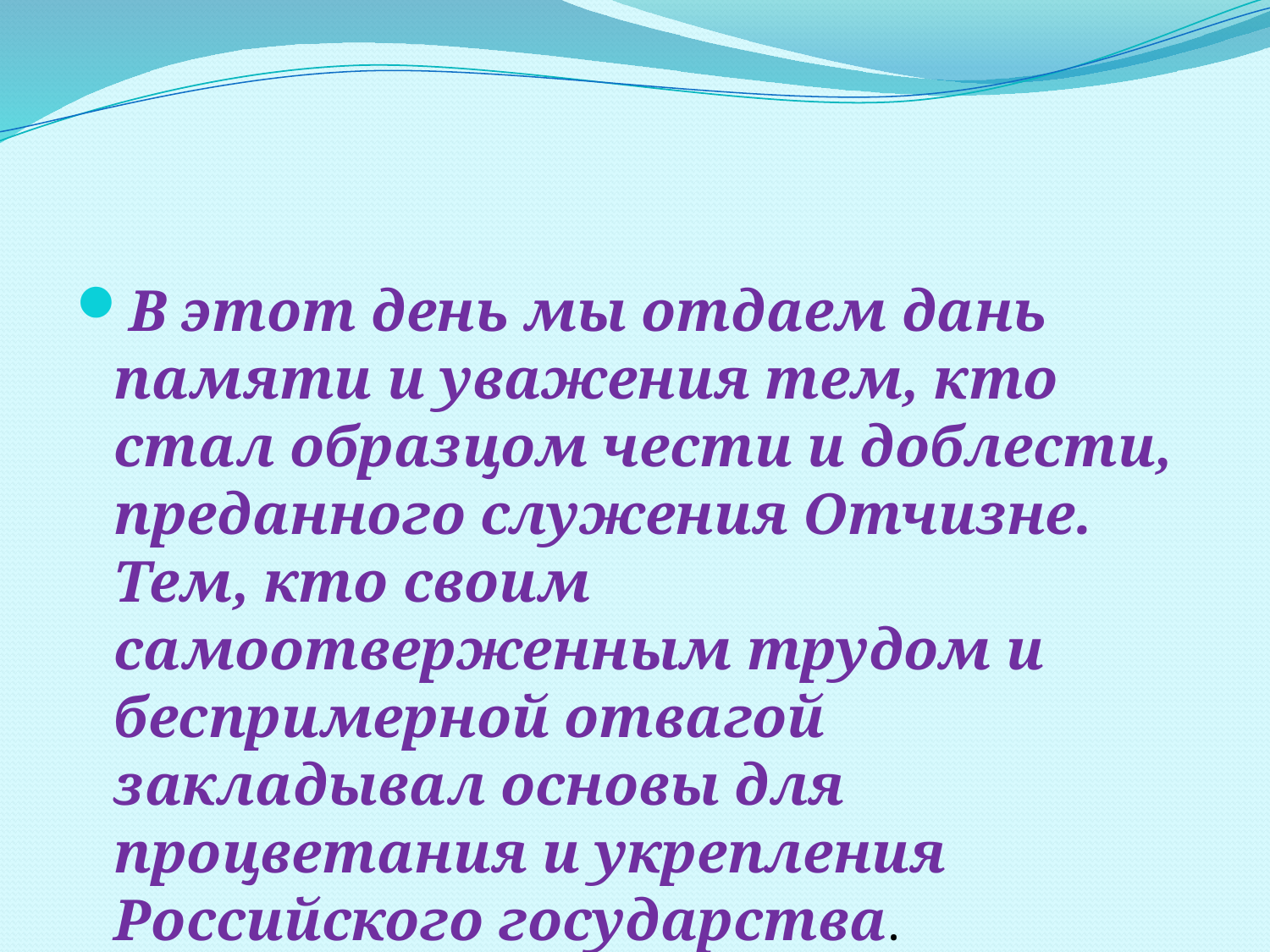

#
В этот день мы отдаем дань памяти и уважения тем, кто стал образцом чести и доблести, преданного служения Отчизне. Тем, кто своим самоотверженным трудом и беспримерной отвагой закладывал основы для процветания и укрепления Российского государства.